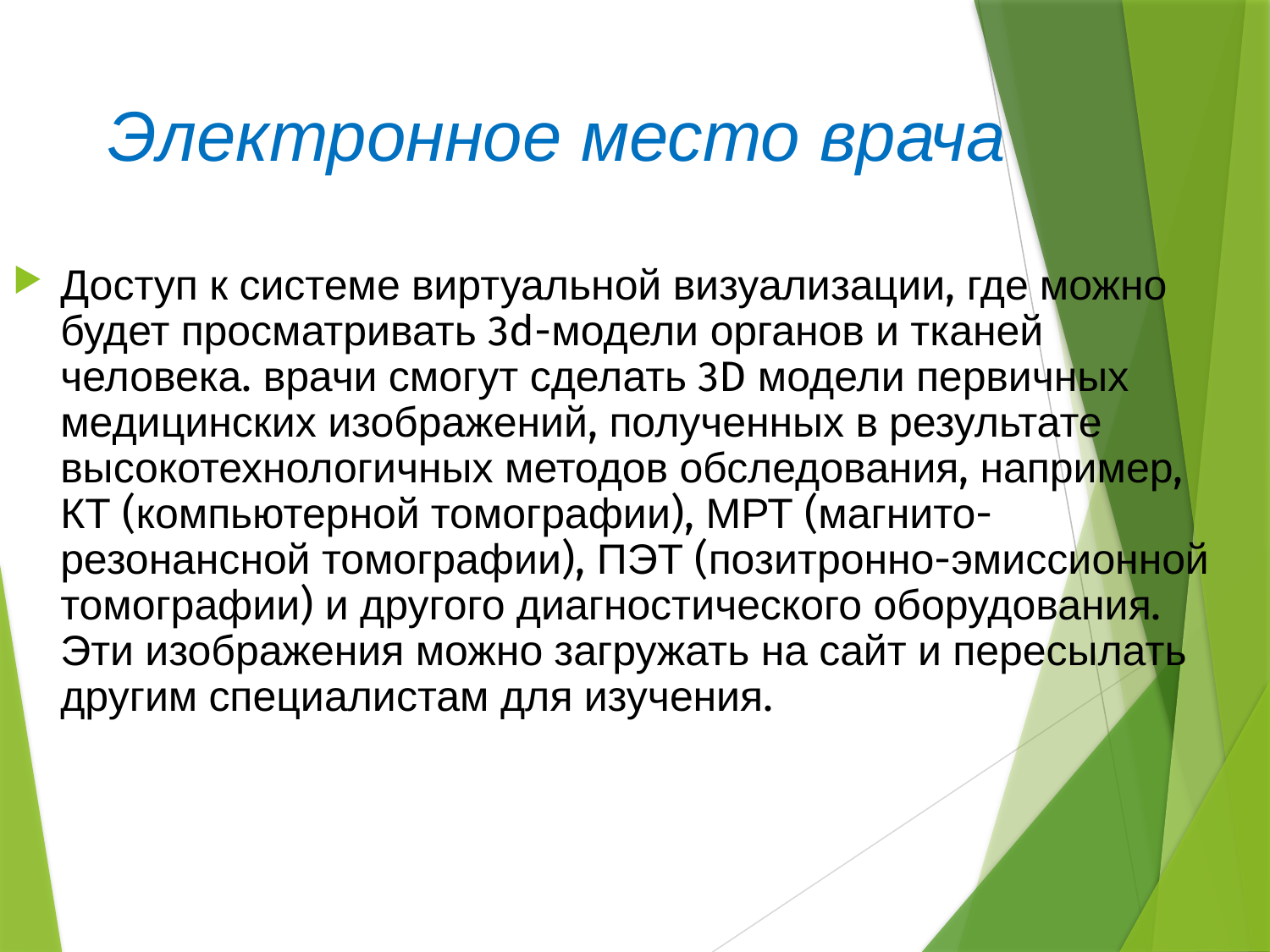

# Электронное место врача
Доступ к системе виртуальной визуализации, где можно будет просматривать 3d-модели органов и тканей человека. врачи смогут сделать 3D модели первичных медицинских изображений, полученных в результате высокотехнологичных методов обследования, например, КТ (компьютерной томографии), МРТ (магнито-резонансной томографии), ПЭТ (позитронно-эмиссионной томографии) и другого диагностического оборудования. Эти изображения можно загружать на сайт и пересылать другим специалистам для изучения.